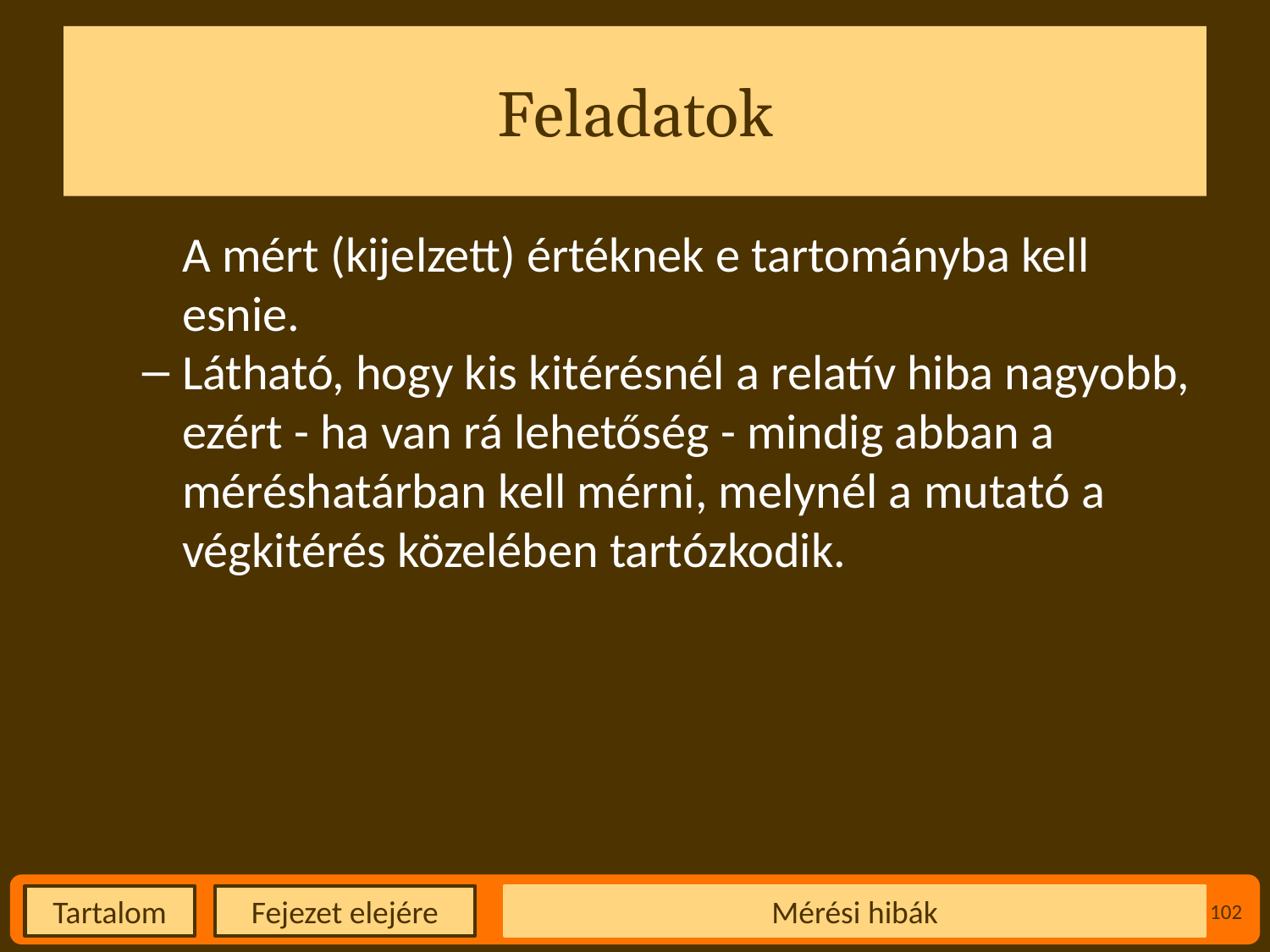

# Feladatok
A mért (kijelzett) értéknek e tartományba kell esnie.
Látható, hogy kis kitérésnél a relatív hiba nagyobb, ezért - ha van rá lehetőség - mindig abban a méréshatárban kell mérni, melynél a mutató a végkitérés közelében tartózkodik.
Mérési hibák
102
Fejezet elejére